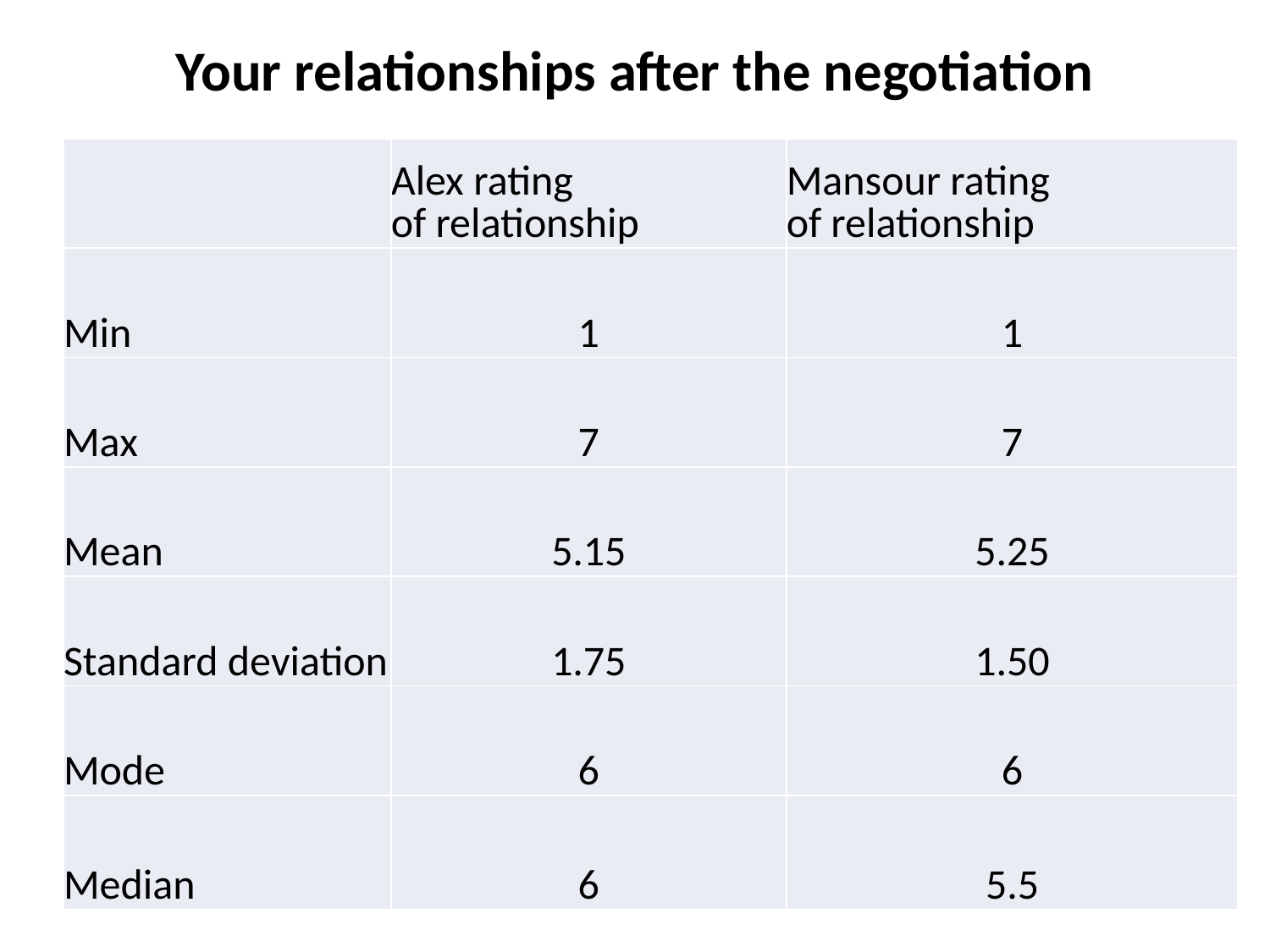

# Your relationships after the negotiation
|  | Alex rating of relationship | Mansour rating of relationship |
| --- | --- | --- |
| Min | 1 | 1 |
| Max | 7 | 7 |
| Mean | 5.15 | 5.25 |
| Standard deviation | 1.75 | 1.50 |
| Mode | 6 | 6 |
| Median | 6 | 5.5 |